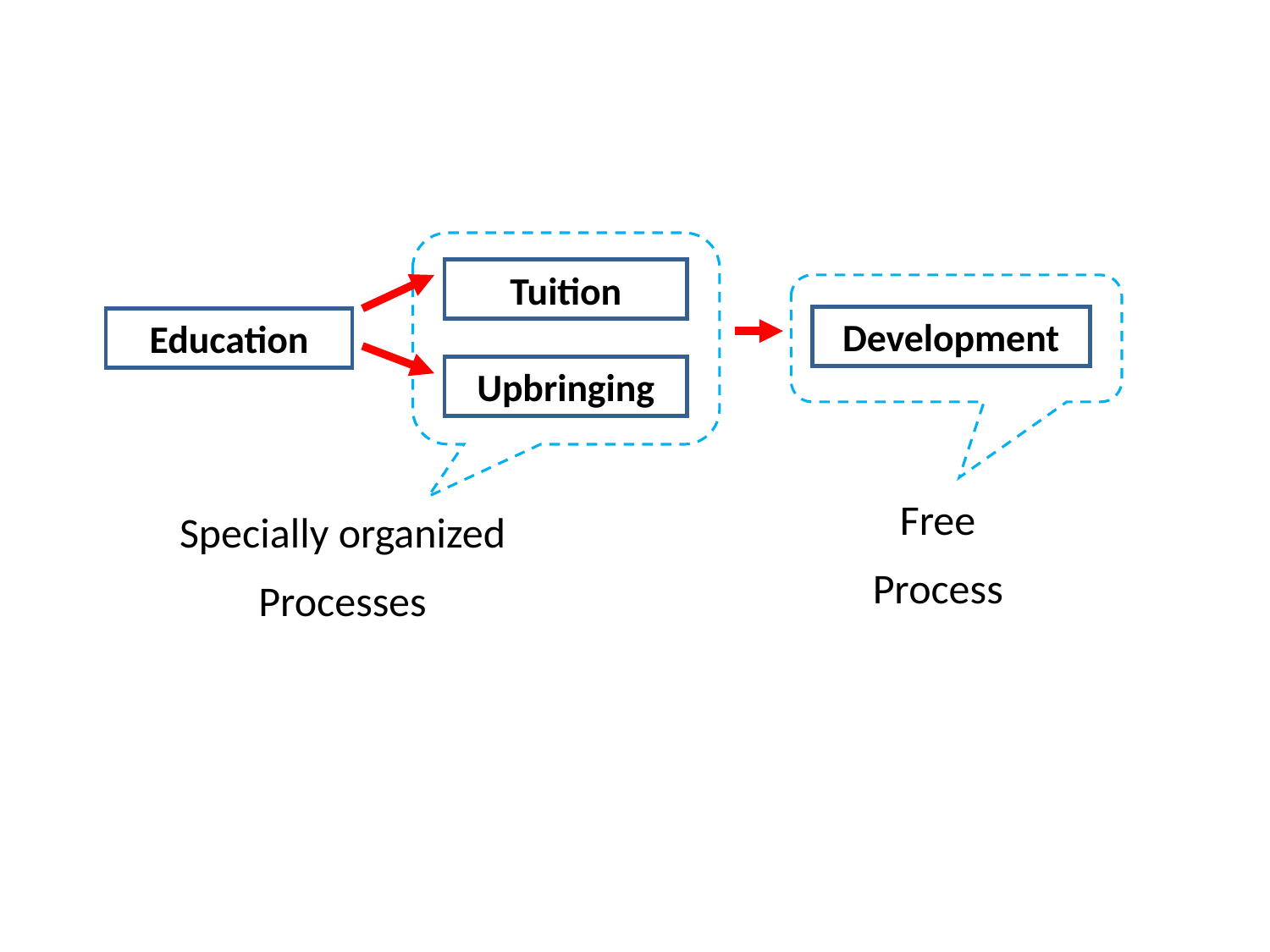

Tuition

Development
Education
Upbringing
Free
Process

Specially organized
Processes